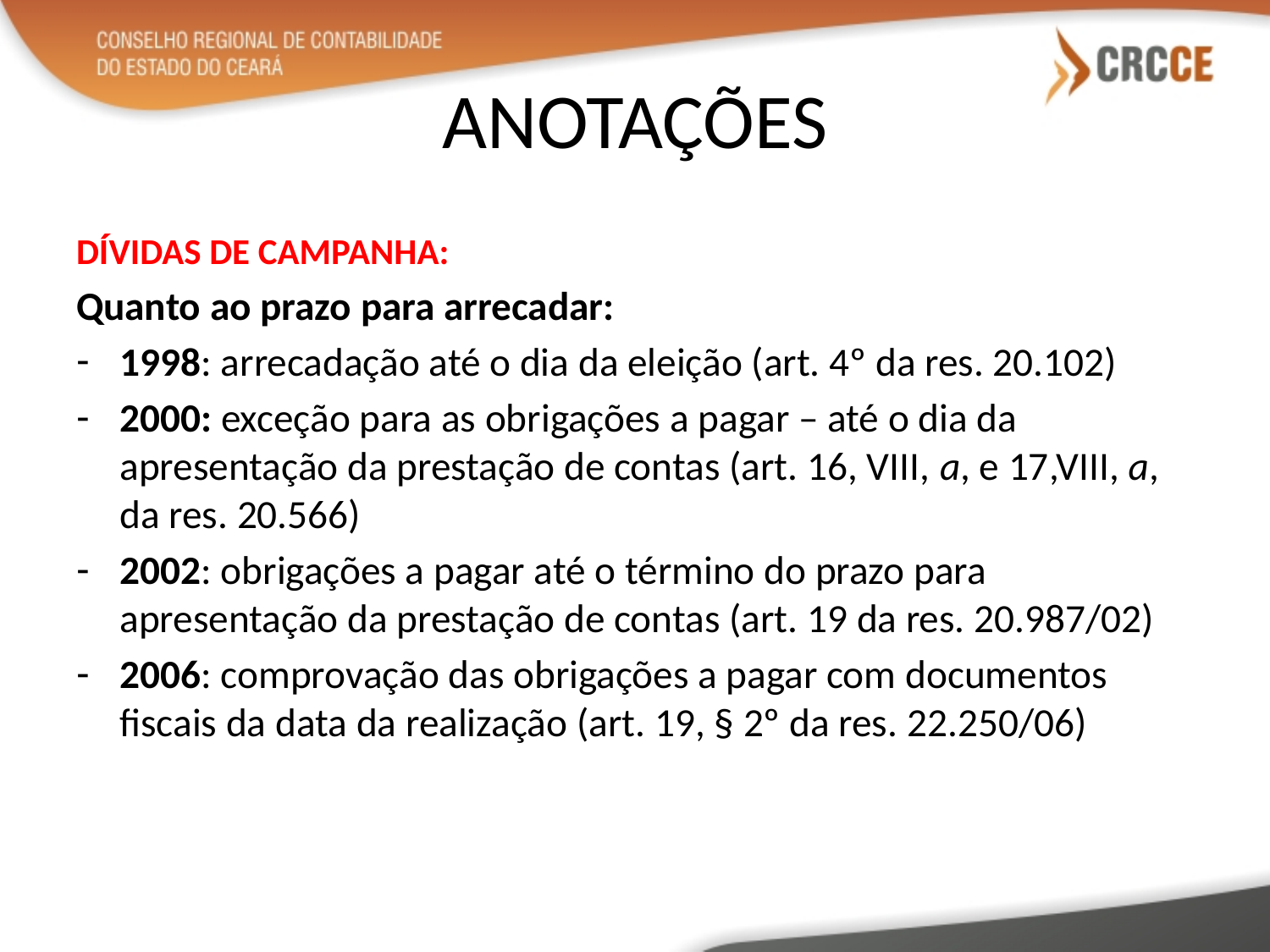

# ANOTAÇÕES
DÍVIDAS DE CAMPANHA:
Quanto ao prazo para arrecadar:
1998: arrecadação até o dia da eleição (art. 4º da res. 20.102)
2000: exceção para as obrigações a pagar – até o dia da apresentação da prestação de contas (art. 16, VIII, a, e 17,VIII, a, da res. 20.566)
2002: obrigações a pagar até o término do prazo para apresentação da prestação de contas (art. 19 da res. 20.987/02)
2006: comprovação das obrigações a pagar com documentos fiscais da data da realização (art. 19, § 2º da res. 22.250/06)